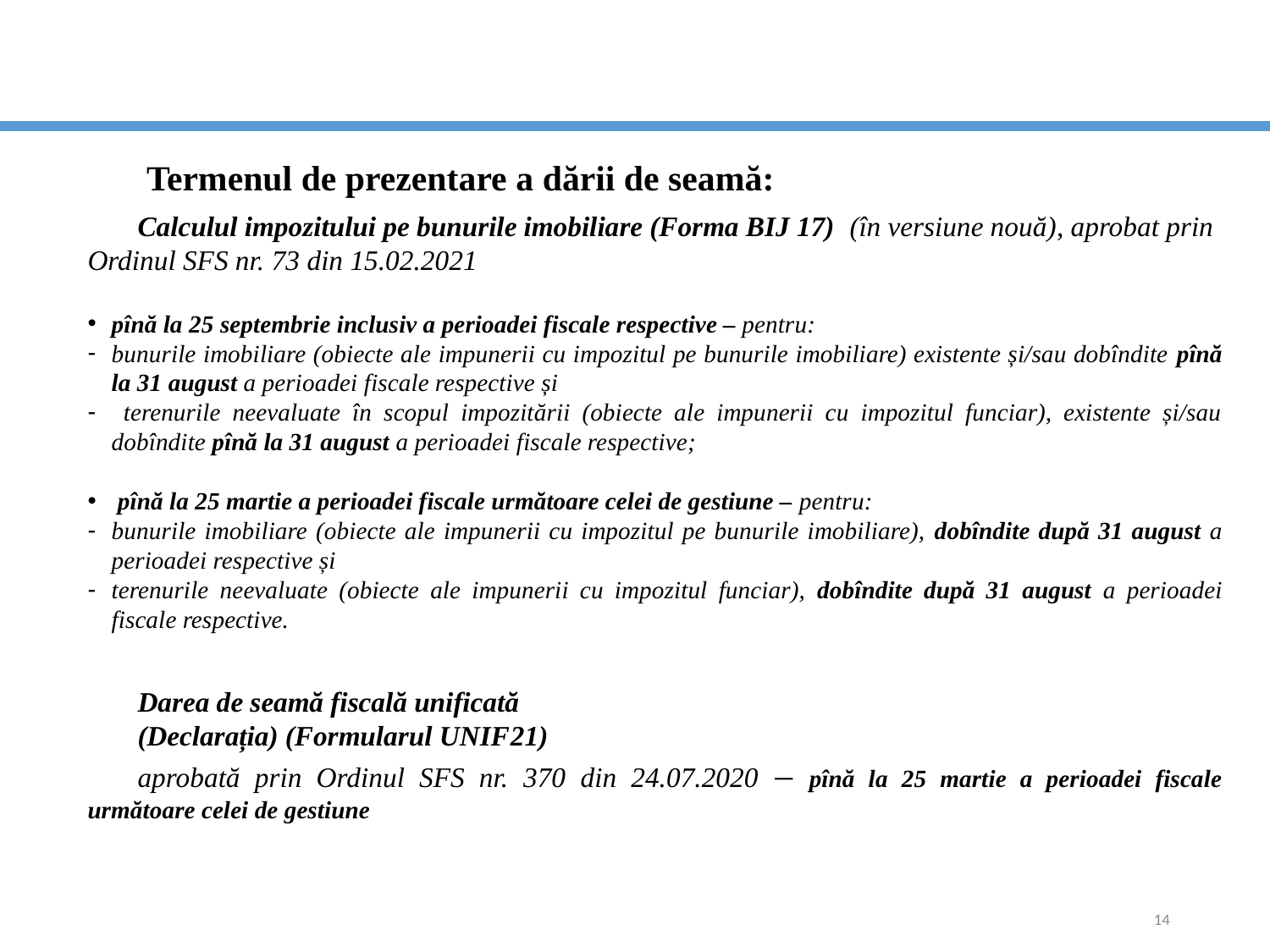

Termenul de prezentare a dării de seamă:
Calculul impozitului pe bunurile imobiliare (Forma BIJ 17)  (în versiune nouă), aprobat prin Ordinul SFS nr. 73 din 15.02.2021

pînă la 25 septembrie inclusiv a perioadei fiscale respective – pentru:
bunurile imobiliare (obiecte ale impunerii cu impozitul pe bunurile imobiliare) existente și/sau dobîndite pînă la 31 august a perioadei fiscale respective și
 terenurile neevaluate în scopul impozitării (obiecte ale impunerii cu impozitul funciar), existente și/sau dobîndite pînă la 31 august a perioadei fiscale respective;

 pînă la 25 martie a perioadei fiscale următoare celei de gestiune – pentru:
bunurile imobiliare (obiecte ale impunerii cu impozitul pe bunurile imobiliare), dobîndite după 31 august a perioadei respective și
terenurile neevaluate (obiecte ale impunerii cu impozitul funciar), dobîndite după 31 august a perioadei fiscale respective.

Darea de seamă fiscală unificată
(Declarația) (Formularul UNIF21)
aprobată prin Ordinul SFS nr. 370 din 24.07.2020 – pînă la 25 martie a perioadei fiscale următoare celei de gestiune
14